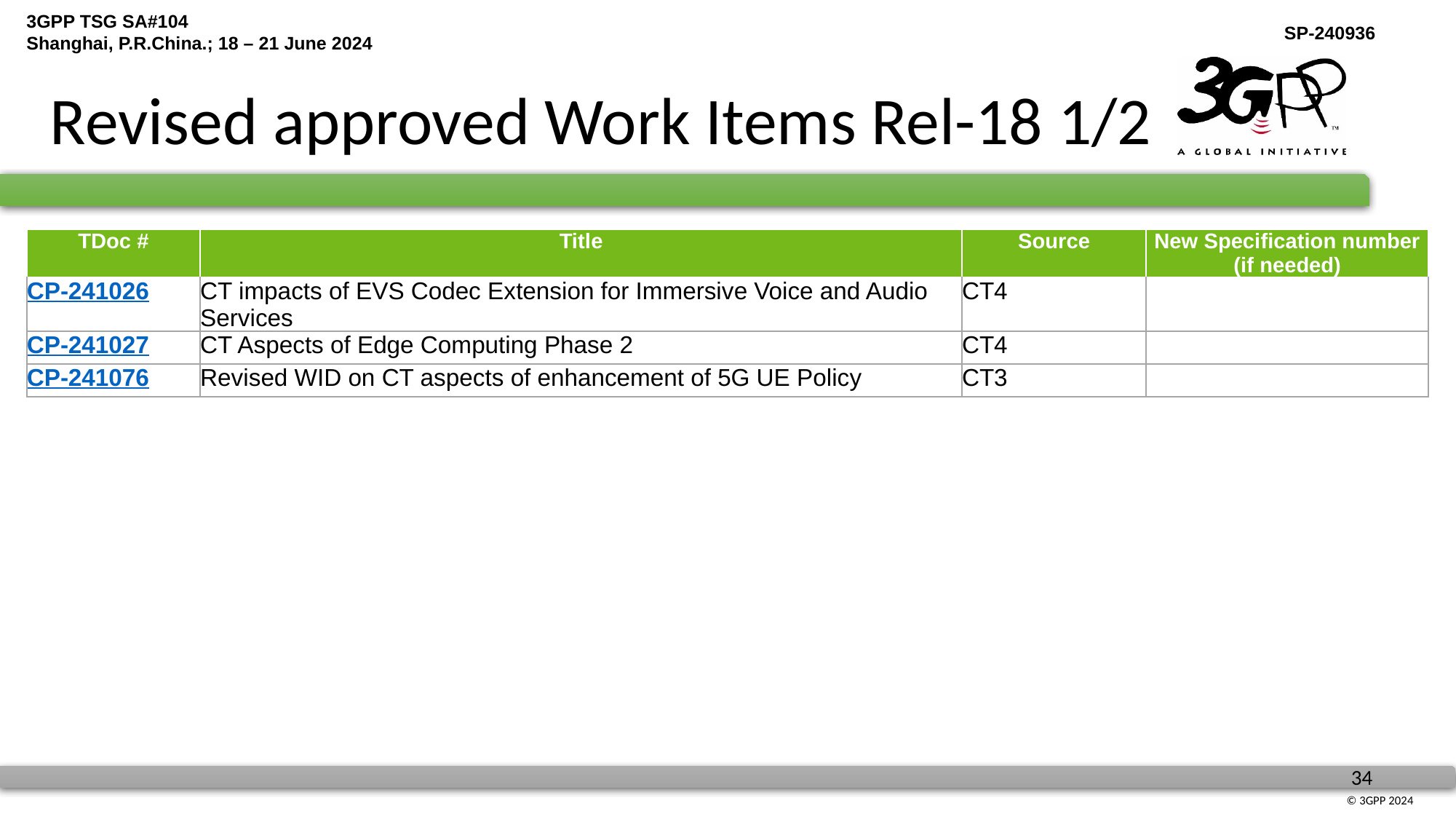

# Revised approved Work Items Rel-18 1/2
| TDoc # | Title | Source | New Specification number (if needed) |
| --- | --- | --- | --- |
| CP-241026 | CT impacts of EVS Codec Extension for Immersive Voice and Audio Services | CT4 |  |
| CP-241027 | CT Aspects of Edge Computing Phase 2 | CT4 |  |
| CP-241076 | Revised WID on CT aspects of enhancement of 5G UE Policy | CT3 |  |